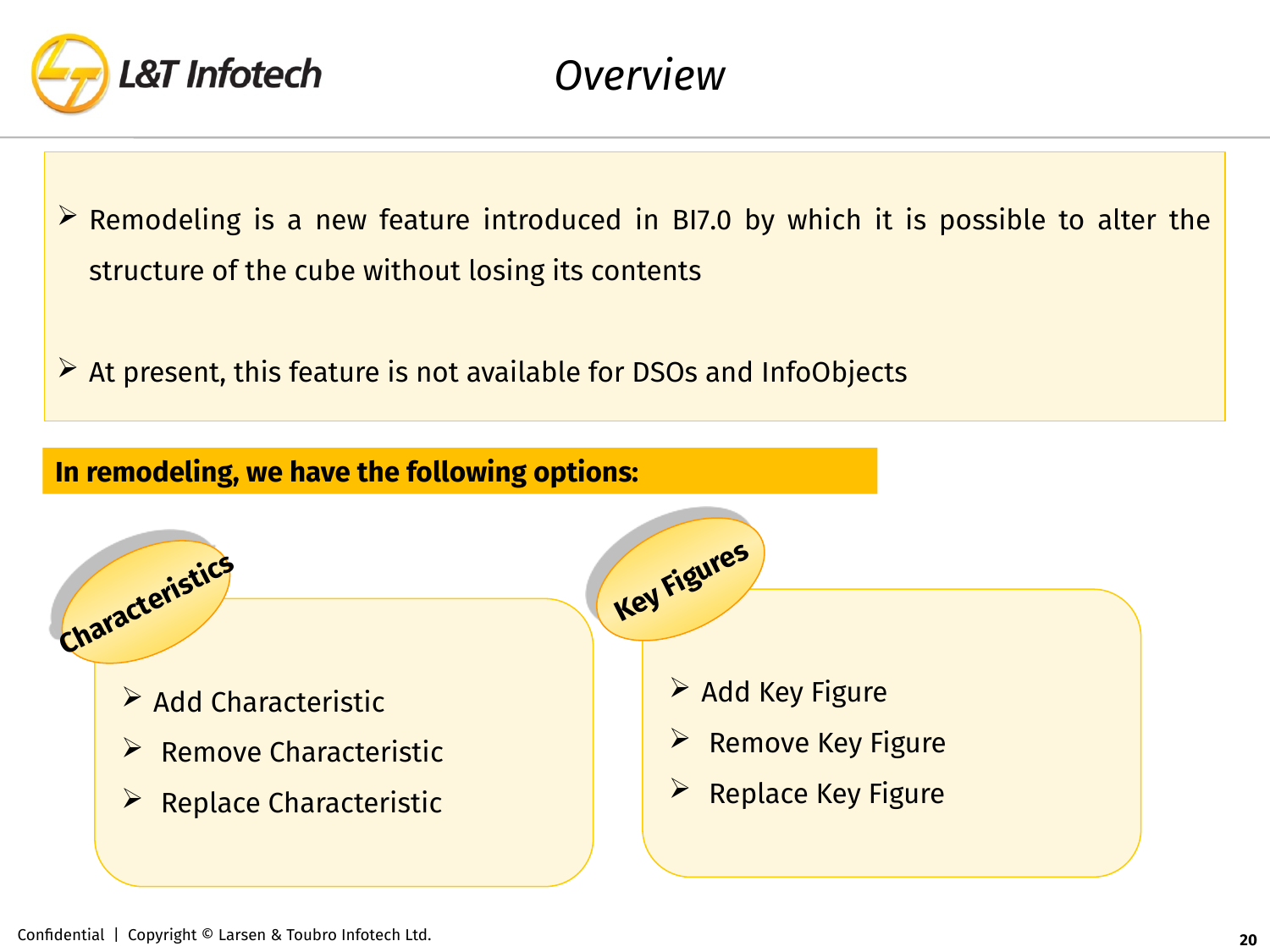

# Overview
Remodeling is a new feature introduced in BI7.0 by which it is possible to alter the structure of the cube without losing its contents

At present, this feature is not available for DSOs and InfoObjects
In remodeling, we have the following options:
Key Figures
Characteristics
Add Key Figure
 Remove Key Figure
 Replace Key Figure
Add Characteristic
 Remove Characteristic
 Replace Characteristic
Confidential  |  Copyright © Larsen & Toubro Infotech Ltd.
20